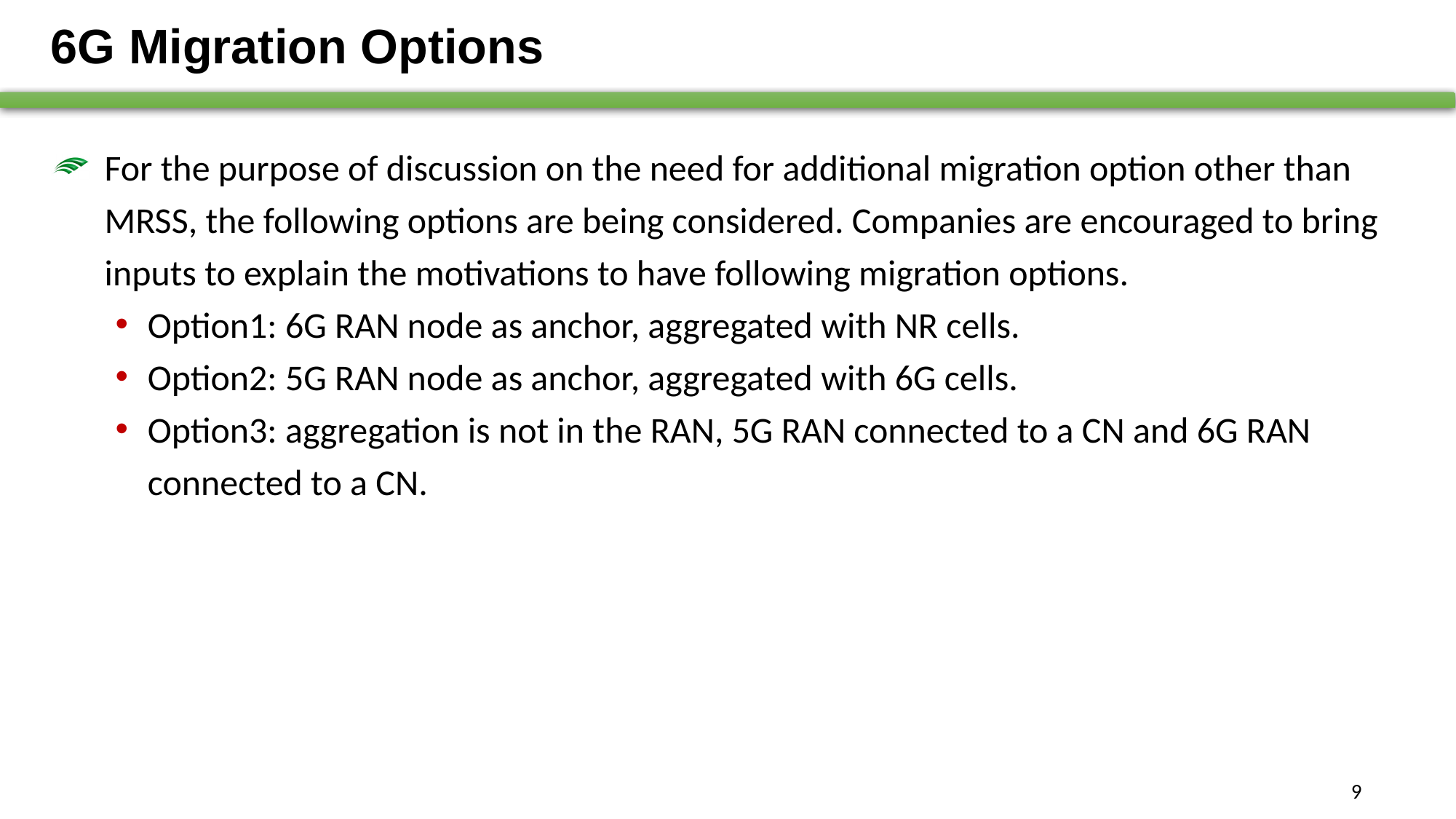

# 6G Migration Options
For the purpose of discussion on the need for additional migration option other than MRSS, the following options are being considered. Companies are encouraged to bring inputs to explain the motivations to have following migration options.
Option1: 6G RAN node as anchor, aggregated with NR cells.
Option2: 5G RAN node as anchor, aggregated with 6G cells.
Option3: aggregation is not in the RAN, 5G RAN connected to a CN and 6G RAN connected to a CN.